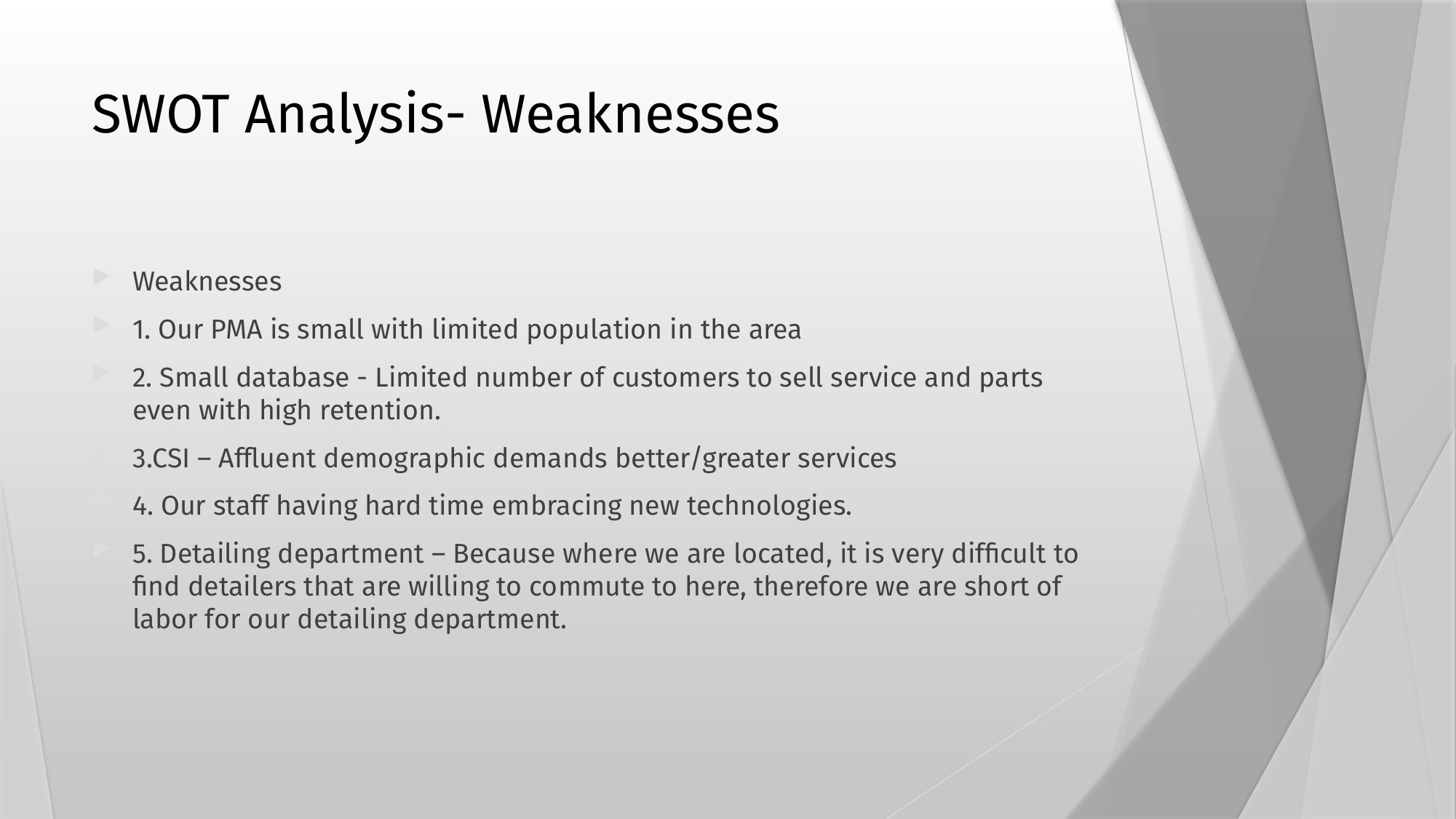

# SWOT Analysis- Weaknesses
Weaknesses
1. Our PMA is small with limited population in the area
2. Small database - Limited number of customers to sell service and parts even with high retention.
3.CSI – Affluent demographic demands better/greater services
4. Our staff having hard time embracing new technologies.
5. Detailing department – Because where we are located, it is very difficult to find detailers that are willing to commute to here, therefore we are short of labor for our detailing department.